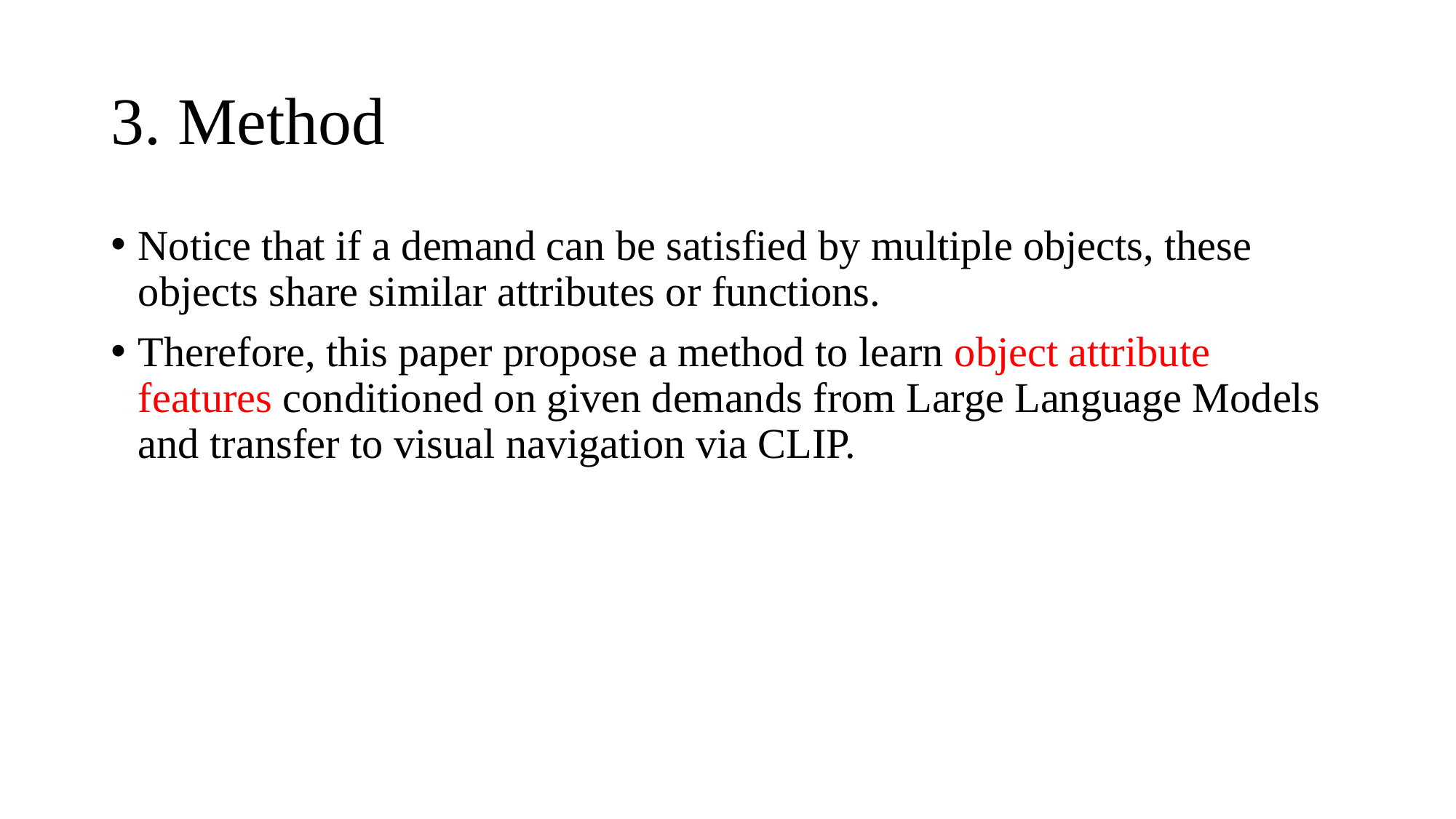

# 3. Method
Notice that if a demand can be satisfied by multiple objects, these objects share similar attributes or functions.
Therefore, this paper propose a method to learn object attribute features conditioned on given demands from Large Language Models and transfer to visual navigation via CLIP.